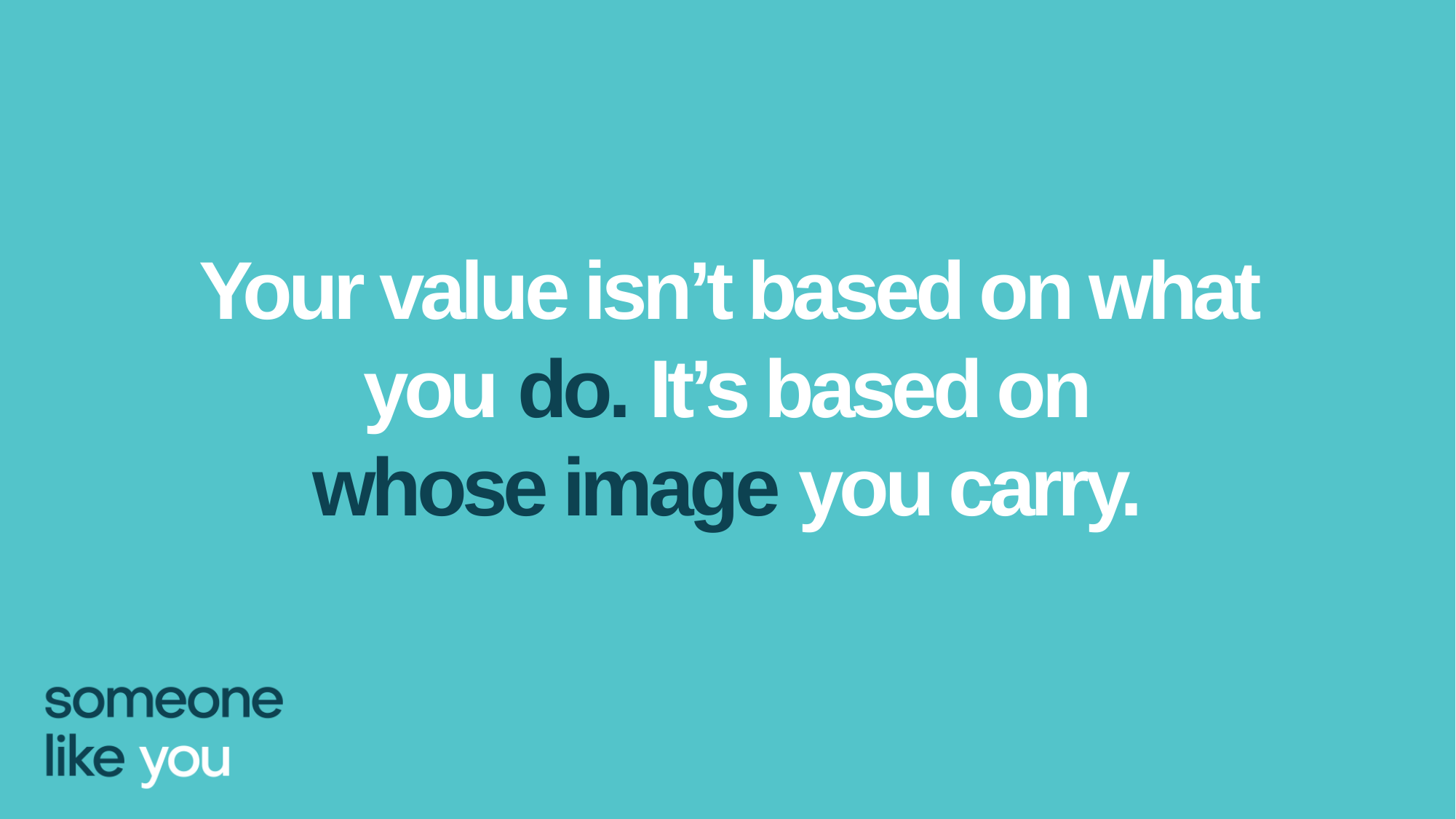

Your value isn’t based on what you do. It’s based on
whose image you carry.